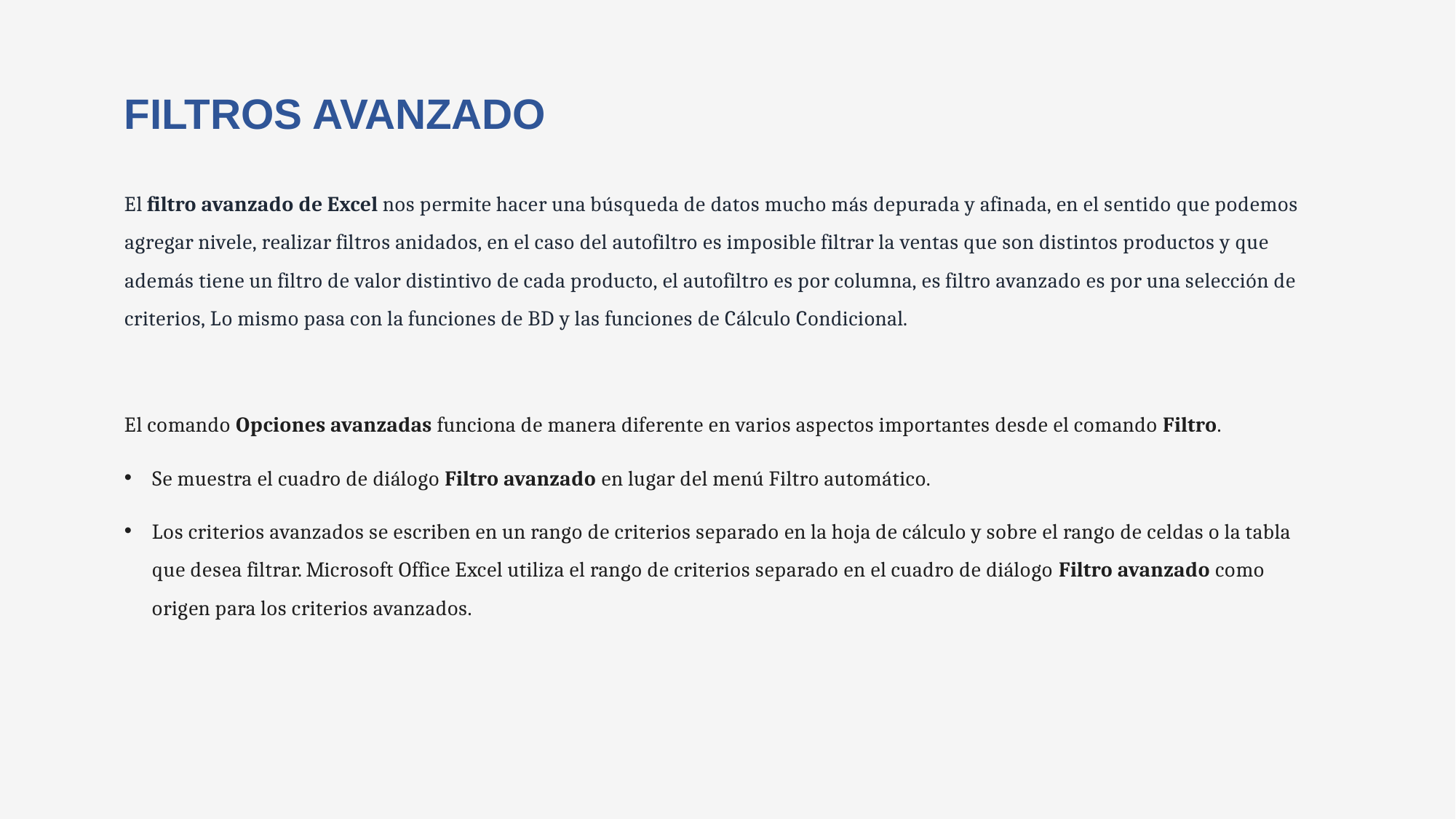

# FILTROS AVANZADO
El filtro avanzado de Excel nos permite hacer una búsqueda de datos mucho más depurada y afinada, en el sentido que podemos agregar nivele, realizar filtros anidados, en el caso del autofiltro es imposible filtrar la ventas que son distintos productos y que además tiene un filtro de valor distintivo de cada producto, el autofiltro es por columna, es filtro avanzado es por una selección de criterios, Lo mismo pasa con la funciones de BD y las funciones de Cálculo Condicional.

El comando Opciones avanzadas funciona de manera diferente en varios aspectos importantes desde el comando Filtro.
Se muestra el cuadro de diálogo Filtro avanzado en lugar del menú Filtro automático.
Los criterios avanzados se escriben en un rango de criterios separado en la hoja de cálculo y sobre el rango de celdas o la tabla que desea filtrar. Microsoft Office Excel utiliza el rango de criterios separado en el cuadro de diálogo Filtro avanzado como origen para los criterios avanzados.